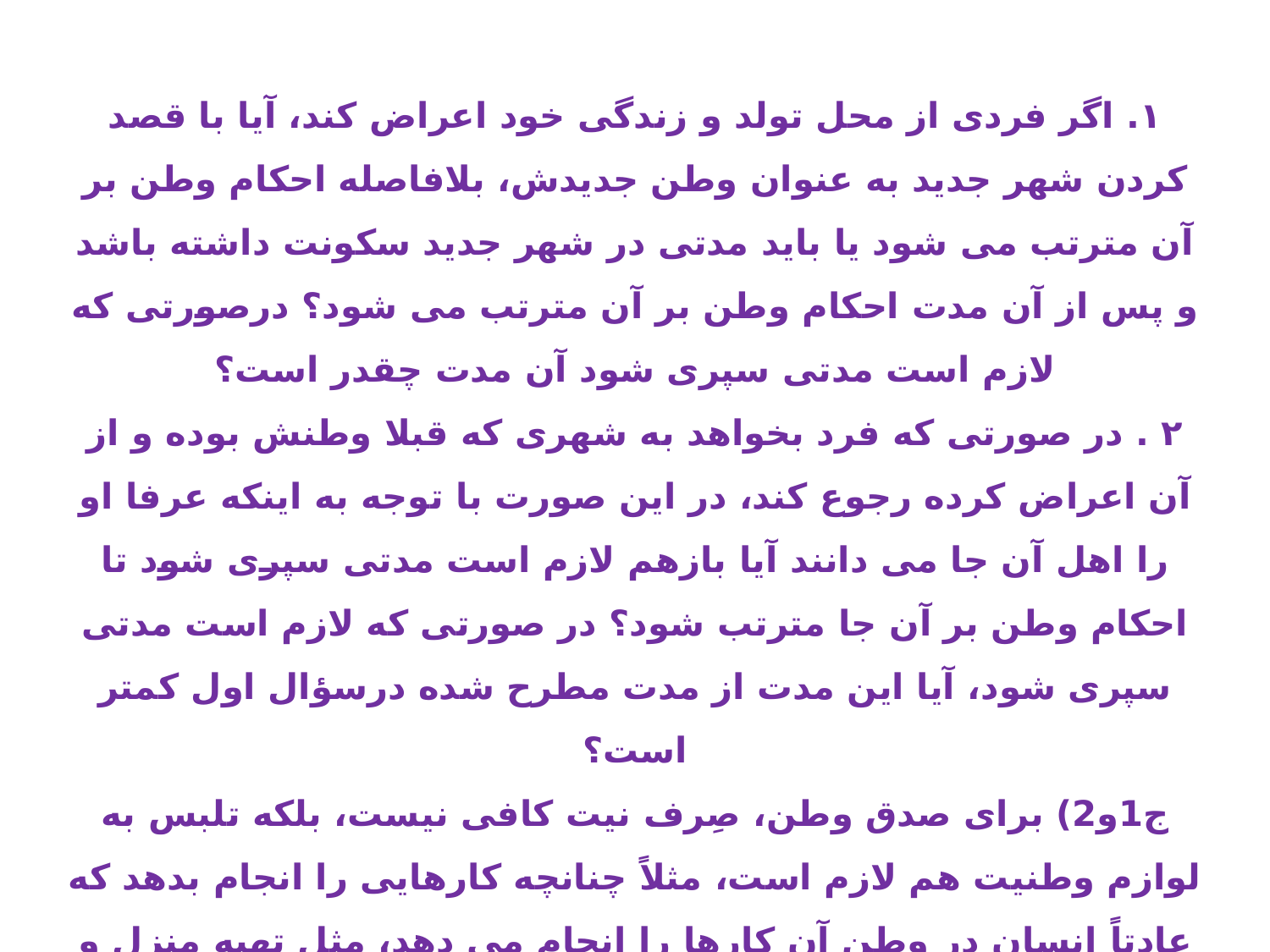

۱. اگر فردی از محل تولد و زندگی خود اعراض کند، آیا با قصد کردن شهر جدید به عنوان وطن جدیدش، بلافاصله احکام وطن بر آن مترتب می شود یا باید مدتی در شهر جدید سکونت داشته باشد و پس از آن مدت احکام وطن بر آن مترتب می شود؟ درصورتی که لازم است مدتی سپری شود آن مدت چقدر است؟
۲ . در صورتی که فرد بخواهد به شهری که قبلا وطنش بوده و از آن اعراض کرده رجوع کند، در این صورت با توجه به اینکه عرفا او را اهل آن جا می دانند آیا بازهم لازم است مدتی سپری شود تا احکام وطن بر آن جا مترتب شود؟ در صورتی که لازم است مدتی سپری شود، آیا این مدت از مدت مطرح شده درسؤال اول کمتر است؟
ج1و2) برای صدق وطن، صِرف نیت کافی نیست، بلکه تلبس به لوازم وطنیت هم لازم است، مثلاً چنانچه کارهایی را انجام بدهد که عادتاً انسان در وطن آن کارها را انجام می دهد، مثل تهیه منزل و راه انداختن کسب و کار، هر چند زمانی هم نماند، وطن صدق می کند.
شماره استفتاء: 788599اجوبه؛ س 685